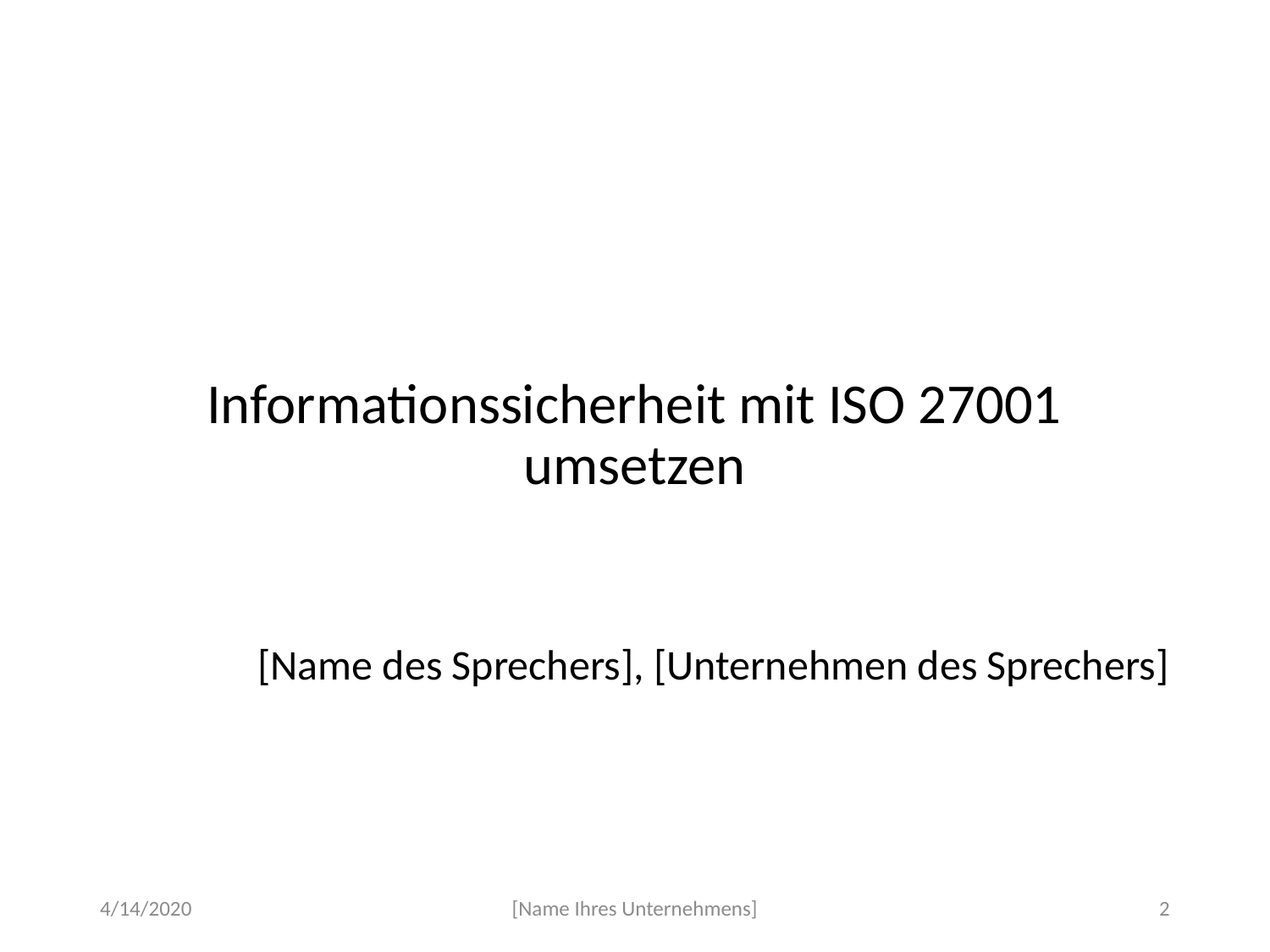

# Informationssicherheit mit ISO 27001 umsetzen
[Name des Sprechers], [Unternehmen des Sprechers]
4/14/2020
[Name Ihres Unternehmens]
2